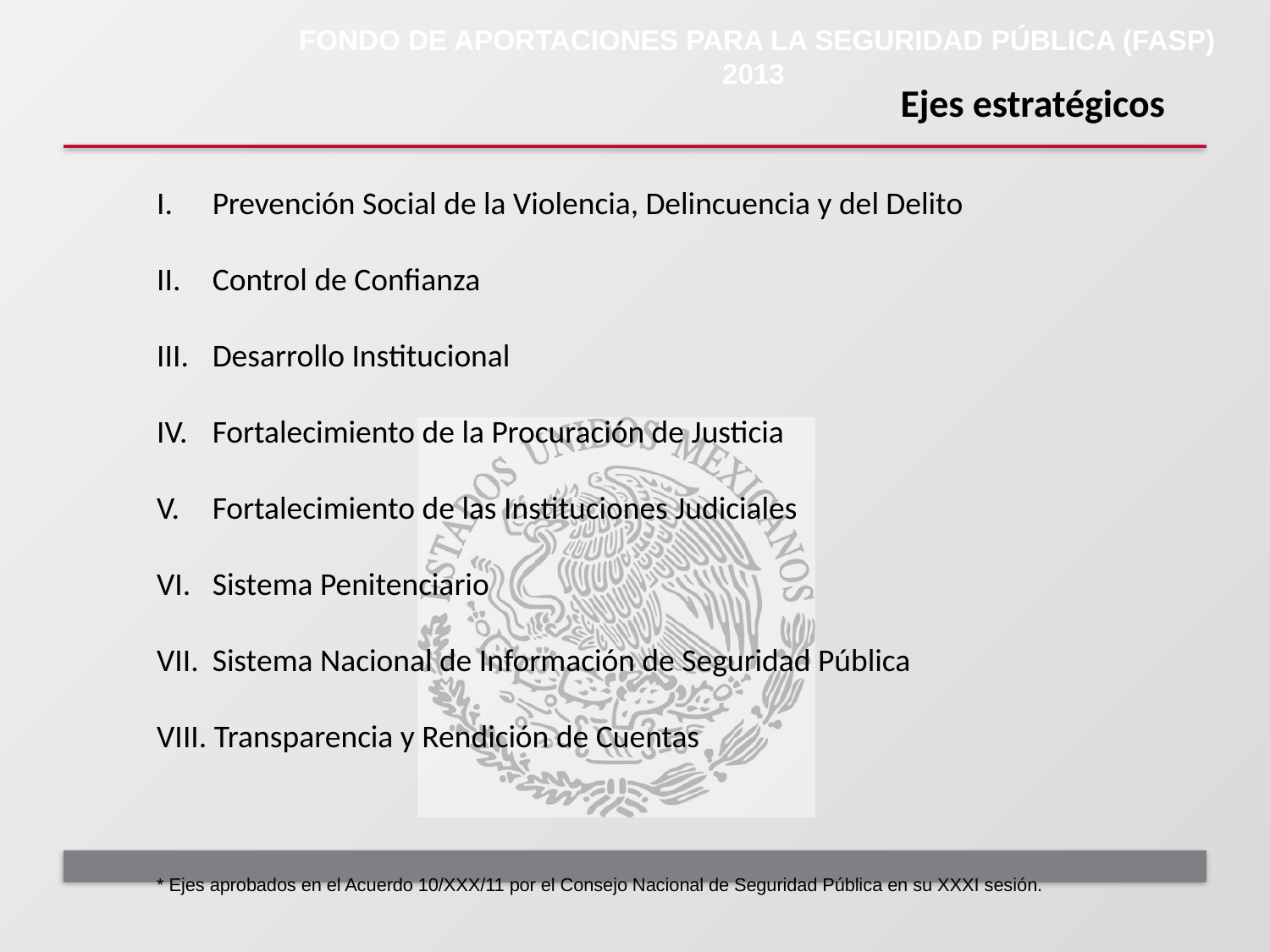

FONDO DE APORTACIONES PARA LA SEGURIDAD PÚBLICA (FASP) 2013
Ejes estratégicos

Prevención Social de la Violencia, Delincuencia y del Delito

Control de Confianza

Desarrollo Institucional

Fortalecimiento de la Procuración de Justicia

Fortalecimiento de las Instituciones Judiciales

Sistema Penitenciario

Sistema Nacional de Información de Seguridad Pública

VIII. Transparencia y Rendición de Cuentas
* Ejes aprobados en el Acuerdo 10/XXX/11 por el Consejo Nacional de Seguridad Pública en su XXXI sesión.